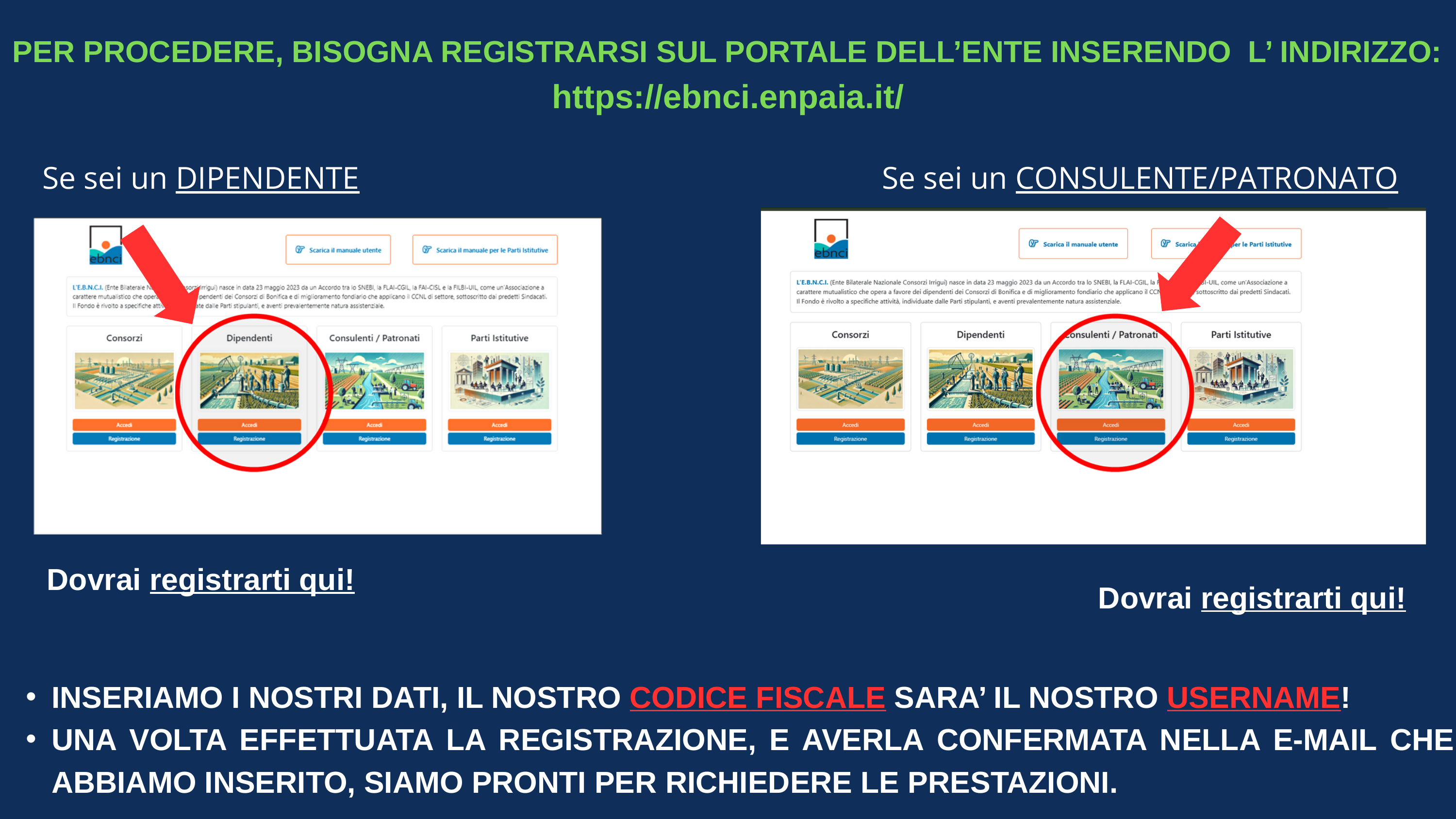

PER PROCEDERE, BISOGNA REGISTRARSI SUL PORTALE DELL’ENTE INSERENDO  L’ INDIRIZZO:
https://ebnci.enpaia.it/
Se sei un DIPENDENTE
Se sei un CONSULENTE/PATRONATO

Dovrai registrarti qui!
Dovrai registrarti qui!
INSERIAMO I NOSTRI DATI, IL NOSTRO CODICE FISCALE SARA’ IL NOSTRO USERNAME!
UNA VOLTA EFFETTUATA LA REGISTRAZIONE, E AVERLA CONFERMATA NELLA E-MAIL CHE ABBIAMO INSERITO, SIAMO PRONTI PER RICHIEDERE LE PRESTAZIONI.